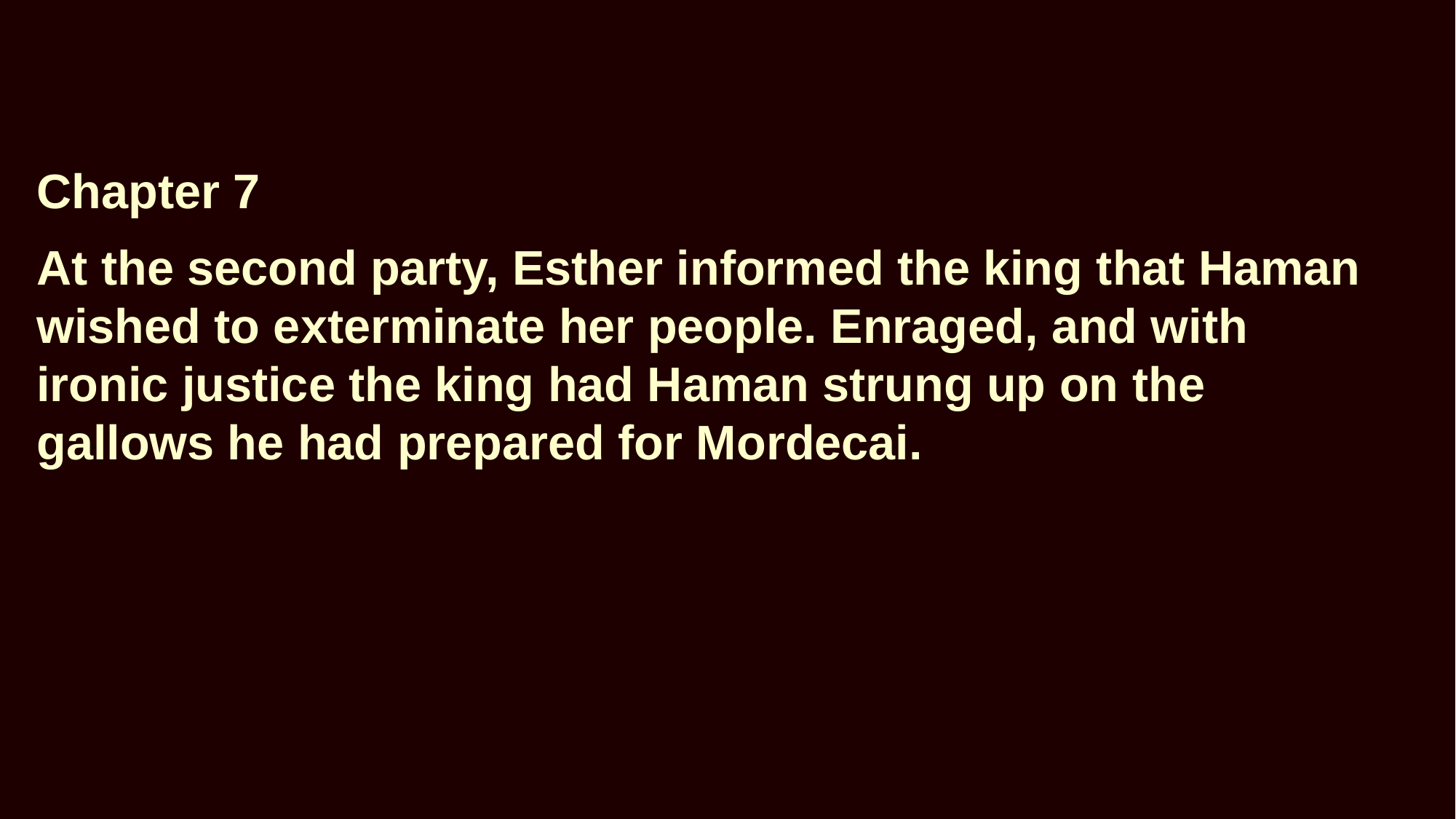

Chapter 7
At the second party, Esther informed the king that Haman wished to exterminate her people. Enraged, and with ironic justice the king had Haman strung up on the gallows he had prepared for Mordecai.